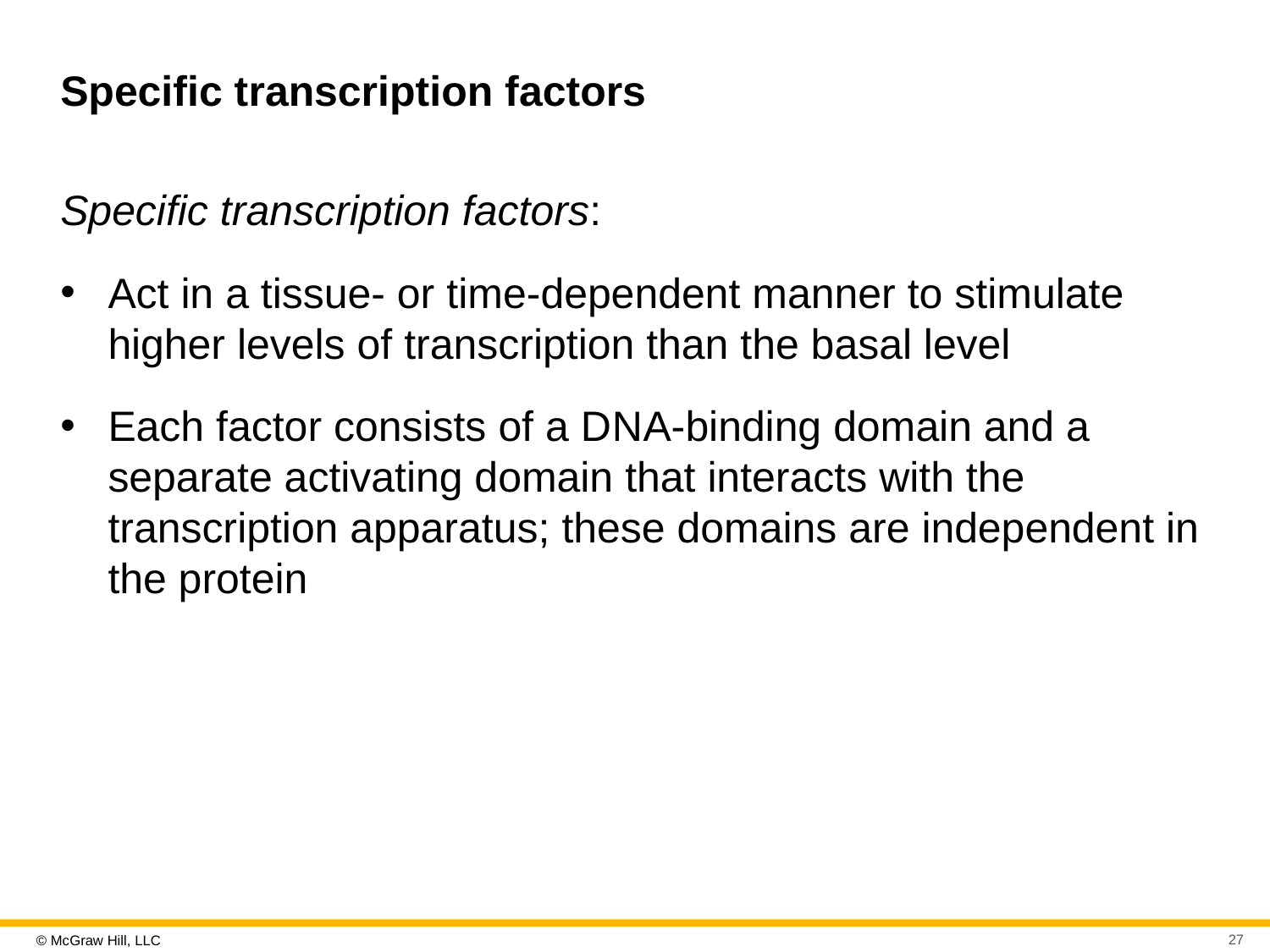

# Specific transcription factors
Specific transcription factors:
Act in a tissue- or time-dependent manner to stimulate higher levels of transcription than the basal level
Each factor consists of a D N A-binding domain and a separate activating domain that interacts with the transcription apparatus; these domains are independent in the protein
27